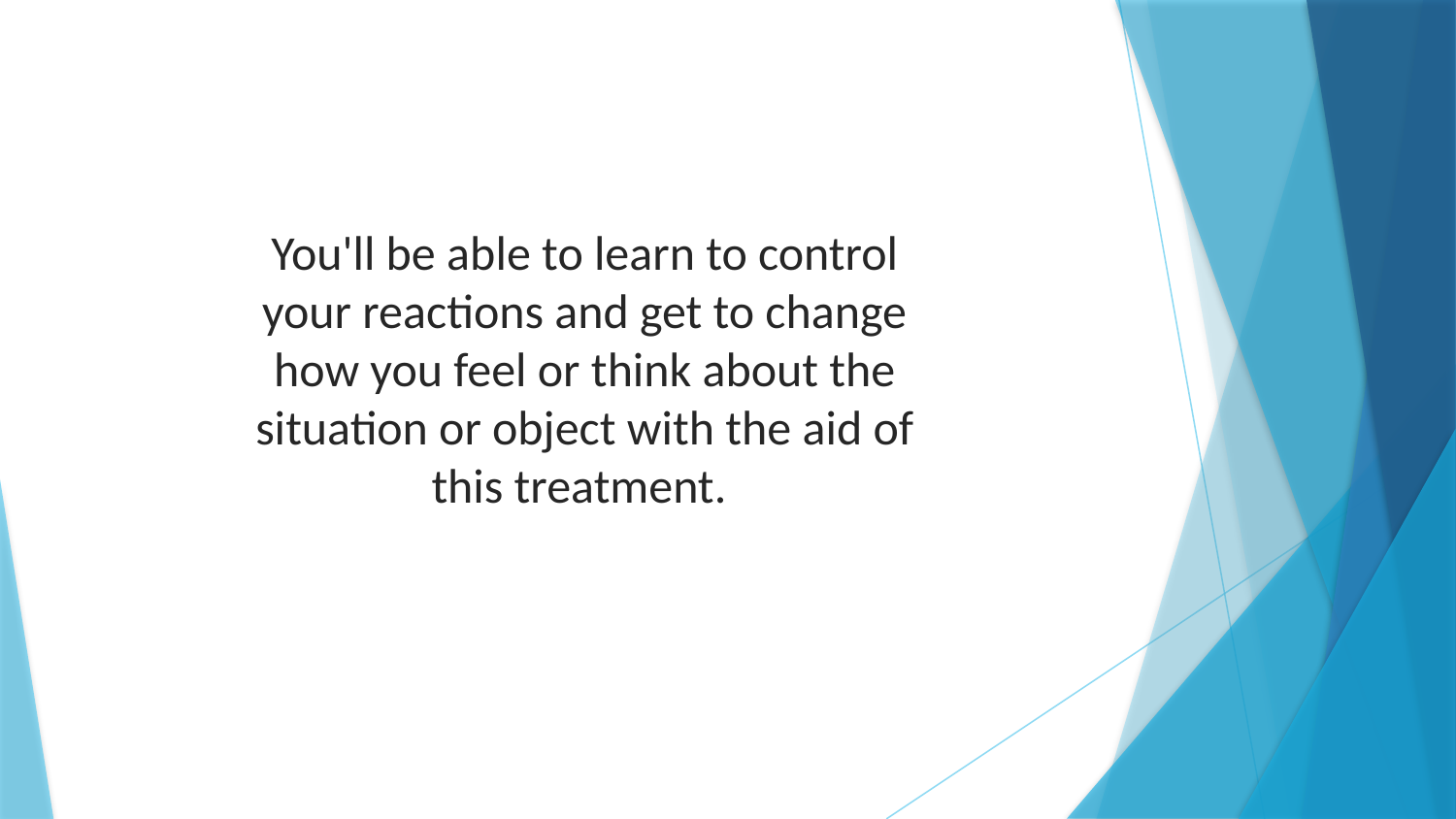

You'll be able to learn to control your reactions and get to change how you feel or think about the situation or object with the aid of this treatment.